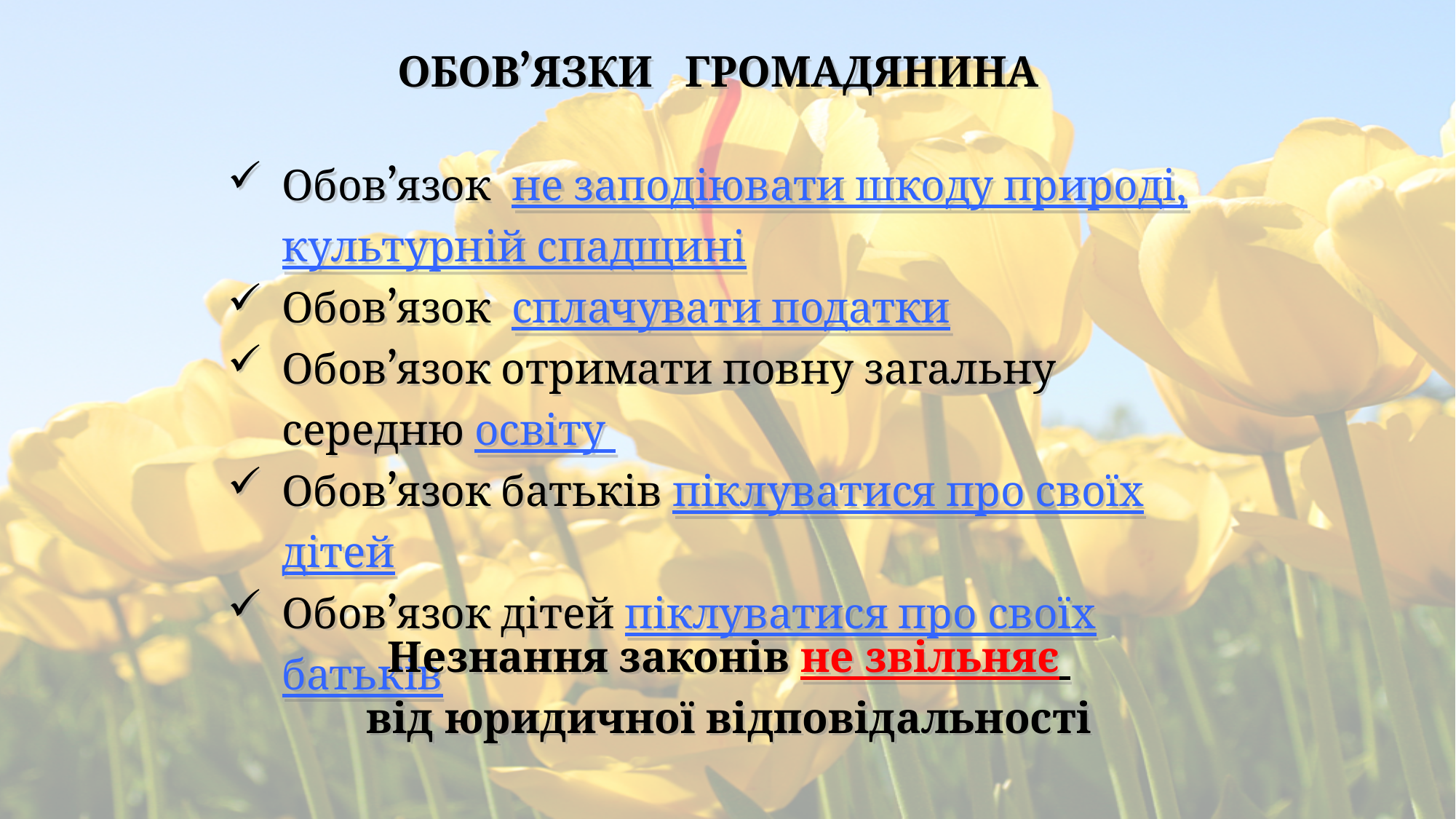

ОБОВ’ЯЗКИ   ГРОМАДЯНИНА
Обов’язок  не заподіювати шкоду природі, культурній спадщині
Обов’язок  сплачувати податки
Обов’язок отримати повну загальну середню освіту
Обов’язок батьків піклуватися про своїх дітей
Обов’язок дітей піклуватися про своїх батьків
Незнання законів не звільняє
від юридичної відповідальності